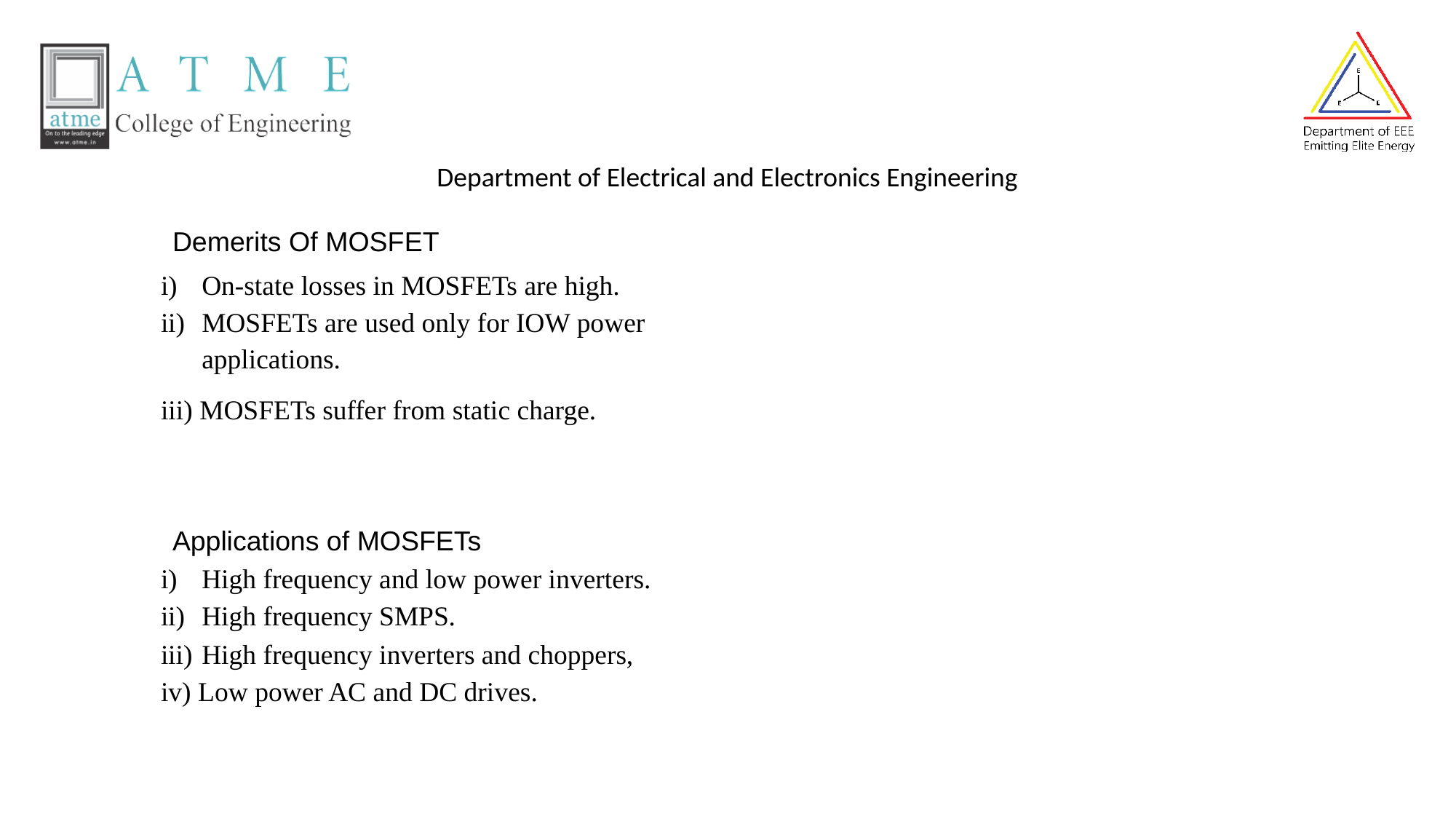

Demerits Of MOSFET
On-state losses in MOSFETs are high.
MOSFETs are used only for IOW power applications.
iii) MOSFETs suffer from static charge.
Applications of MOSFETs
High frequency and low power inverters.
High frequency SMPS.
High frequency inverters and choppers,
iv) Low power AC and DC drives.